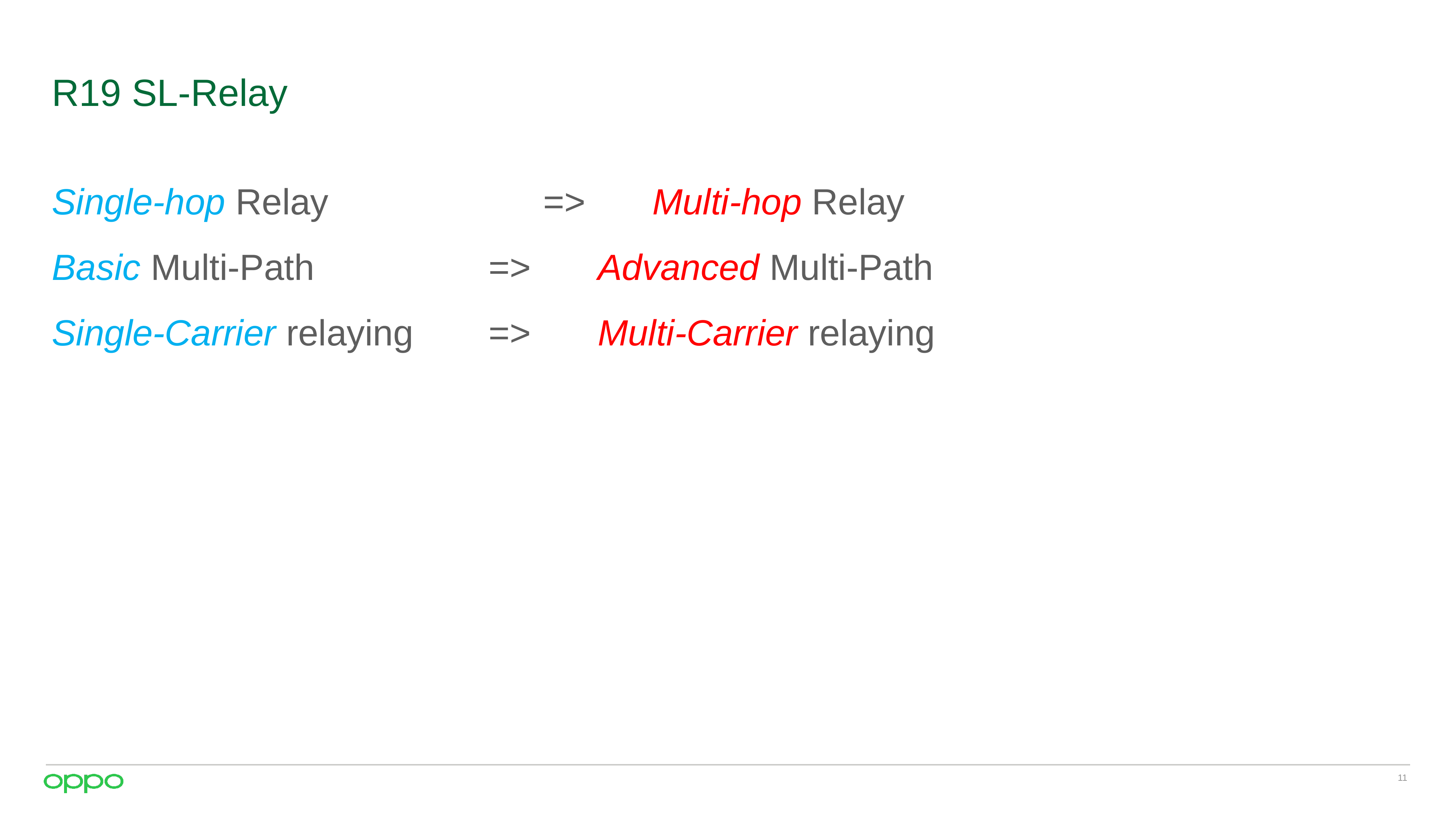

# R19 SL-Relay
Single-hop Relay				=> 		Multi-hop Relay
Basic Multi-Path				=> 		Advanced Multi-Path
Single-Carrier relaying		=> 		Multi-Carrier relaying